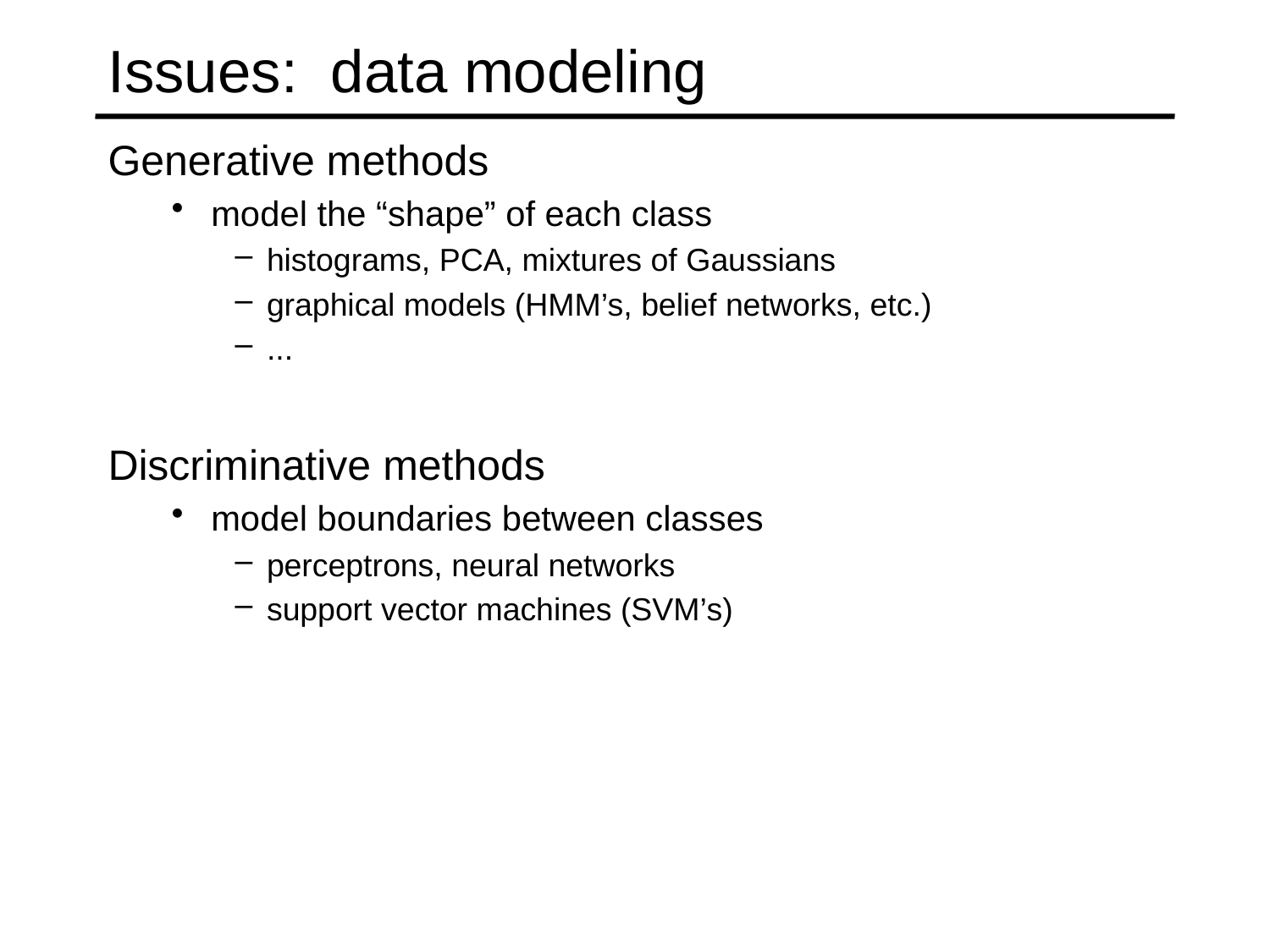

# Issues:  data modeling
Generative methods
model the “shape” of each class
histograms, PCA, mixtures of Gaussians
graphical models (HMM’s, belief networks, etc.)
...

Discriminative methods
model boundaries between classes
perceptrons, neural networks
support vector machines (SVM’s)